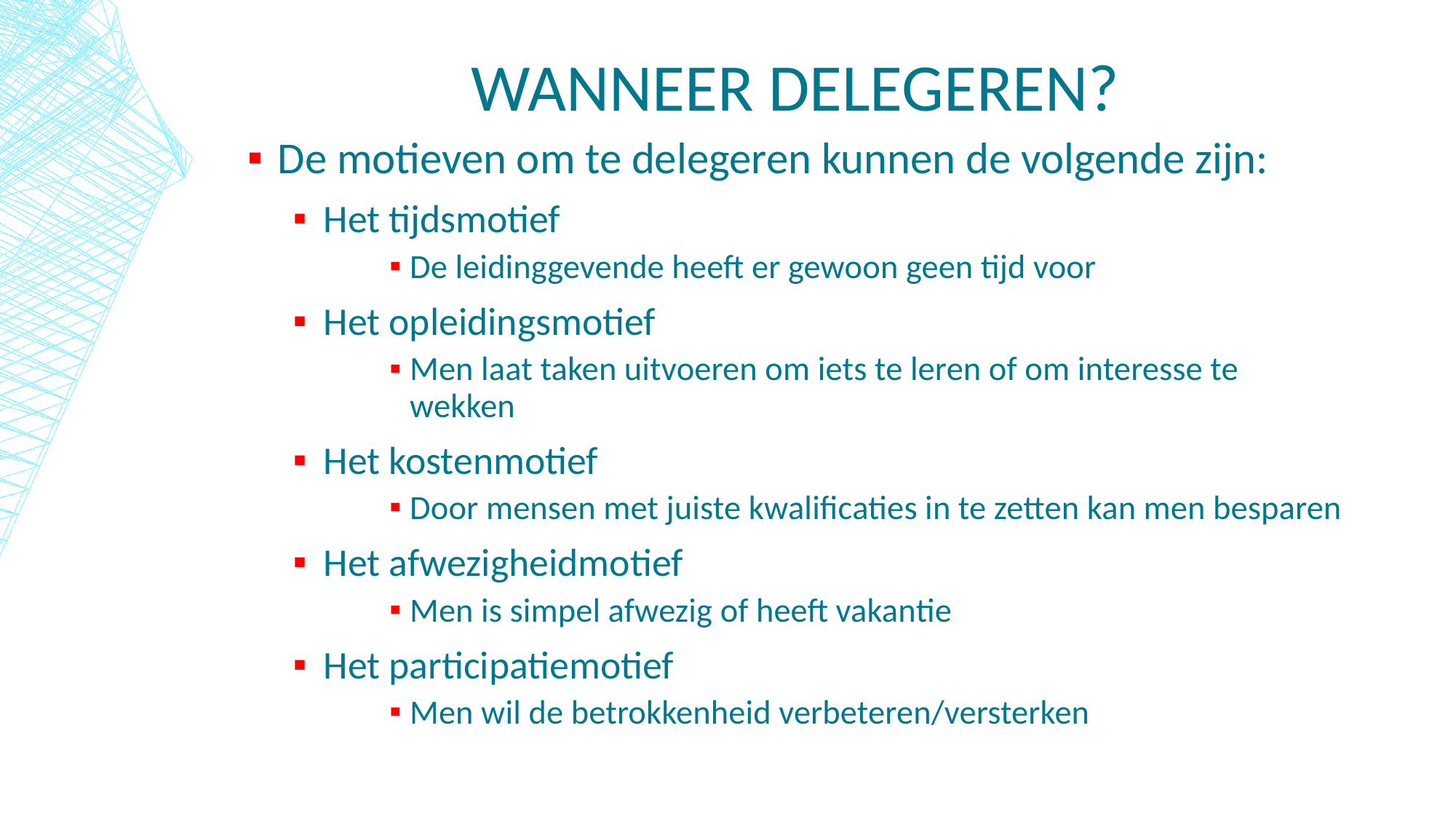

# Wanneer delegeren?
De motieven om te delegeren kunnen de volgende zijn:
Het tijdsmotief
De leidinggevende heeft er gewoon geen tijd voor
Het opleidingsmotief
Men laat taken uitvoeren om iets te leren of om interesse te wekken
Het kostenmotief
Door mensen met juiste kwalificaties in te zetten kan men besparen
Het afwezigheidmotief
Men is simpel afwezig of heeft vakantie
Het participatiemotief
Men wil de betrokkenheid verbeteren/versterken